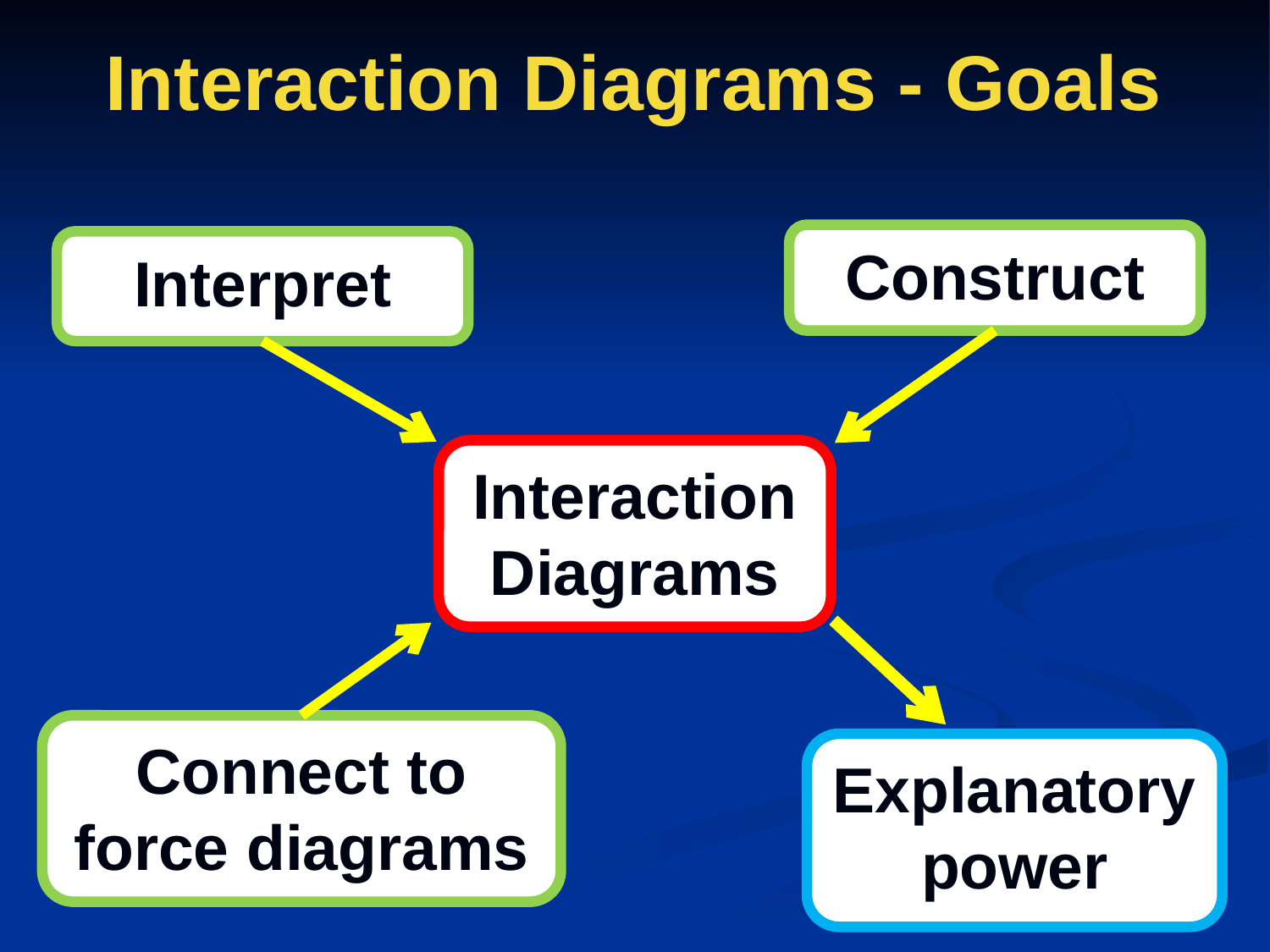

# Interaction Diagrams - Goals
Construct
Interpret
InteractionDiagrams
Connect to force diagrams
Explanatory power